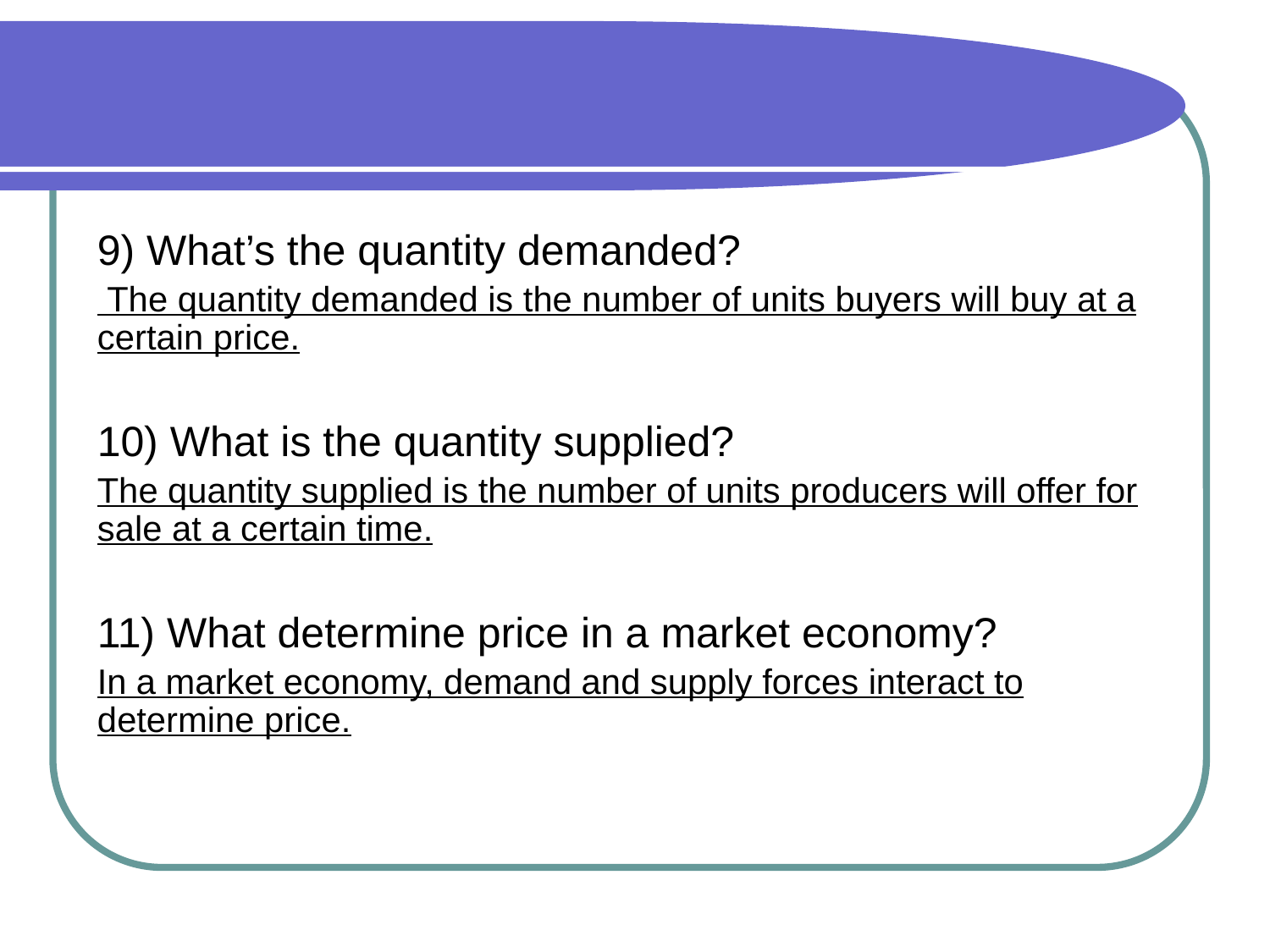

#
9) What’s the quantity demanded?
 The quantity demanded is the number of units buyers will buy at a certain price.

10) What is the quantity supplied?
The quantity supplied is the number of units producers will offer for sale at a certain time.

11) What determine price in a market economy?
In a market economy, demand and supply forces interact to determine price.